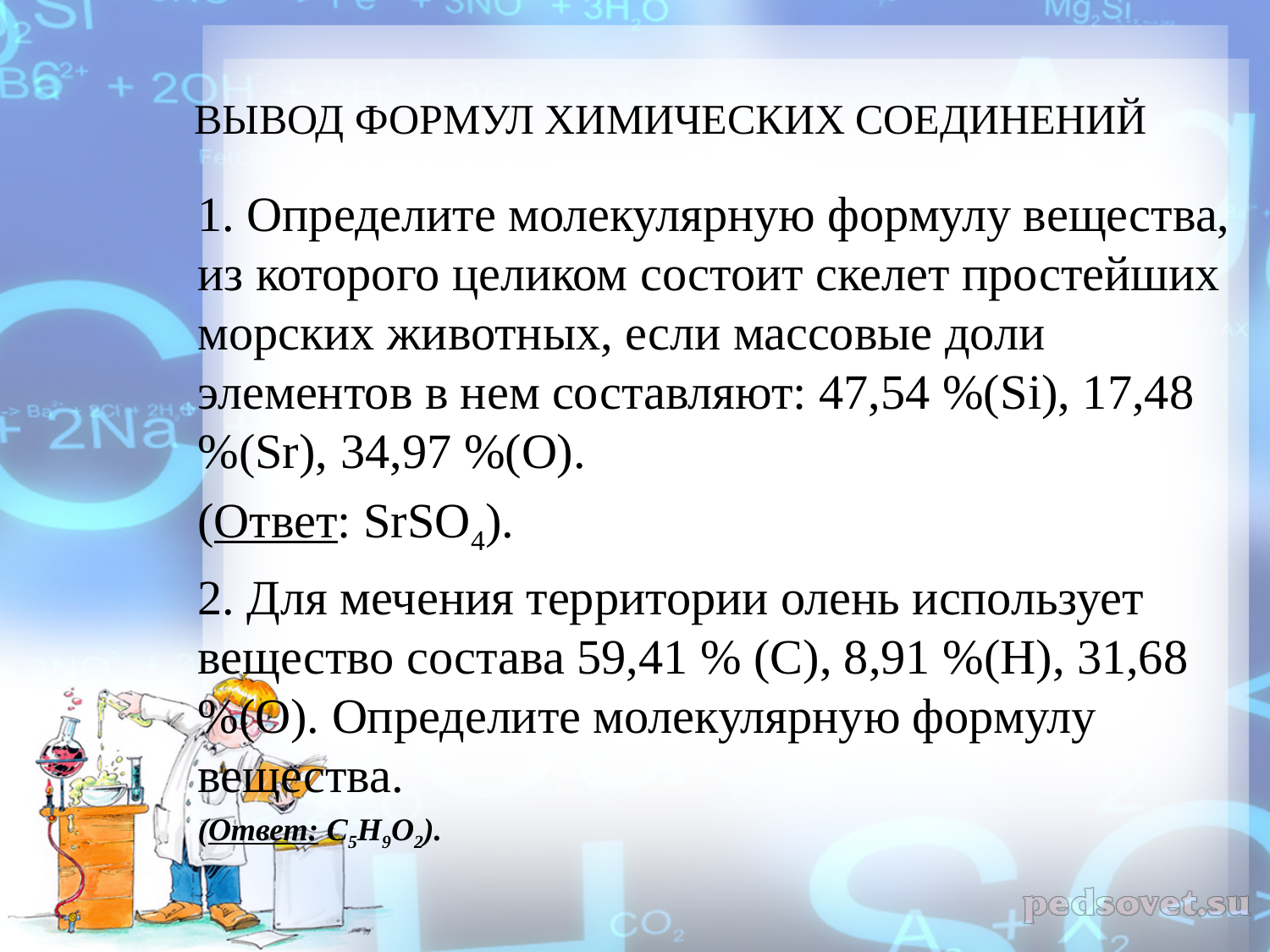

# ВЫВОД ФОРМУЛ ХИМИЧЕСКИХ СОЕДИНЕНИЙ
1. Определите молекулярную формулу вещества, из которого целиком состоит скелет простейших морских животных, если массовые доли элементов в нем составляют: 47,54 %(Si), 17,48 %(Sr), 34,97 %(O).
(Ответ: SrSO4).
2. Для мечения территории олень использует вещество состава 59,41 % (С), 8,91 %(Н), 31,68 %(О). Определите молекулярную формулу вещества.
(Ответ: С5Н9О2).